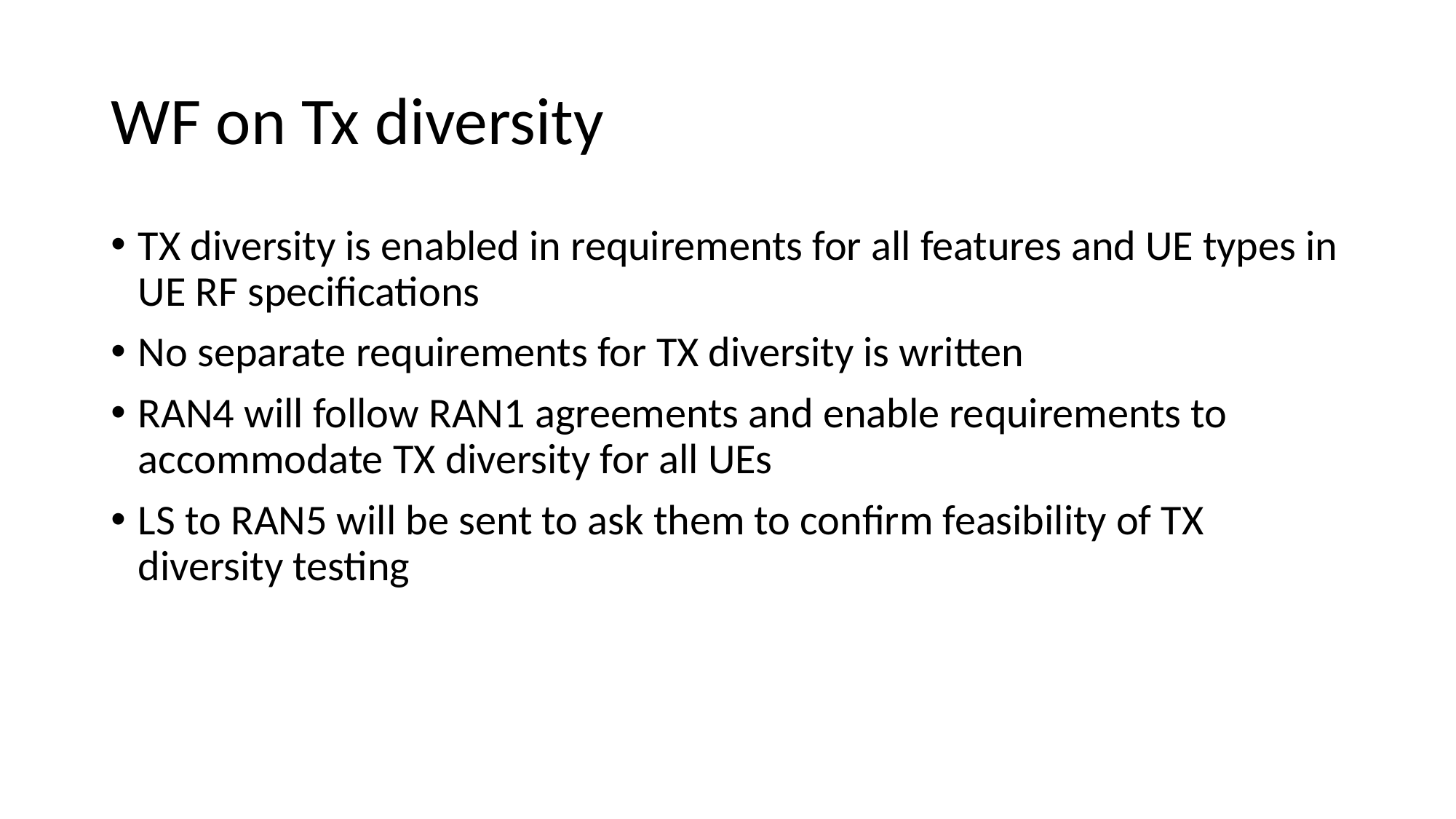

# WF on Tx diversity
TX diversity is enabled in requirements for all features and UE types in UE RF specifications
No separate requirements for TX diversity is written
RAN4 will follow RAN1 agreements and enable requirements to accommodate TX diversity for all UEs
LS to RAN5 will be sent to ask them to confirm feasibility of TX diversity testing